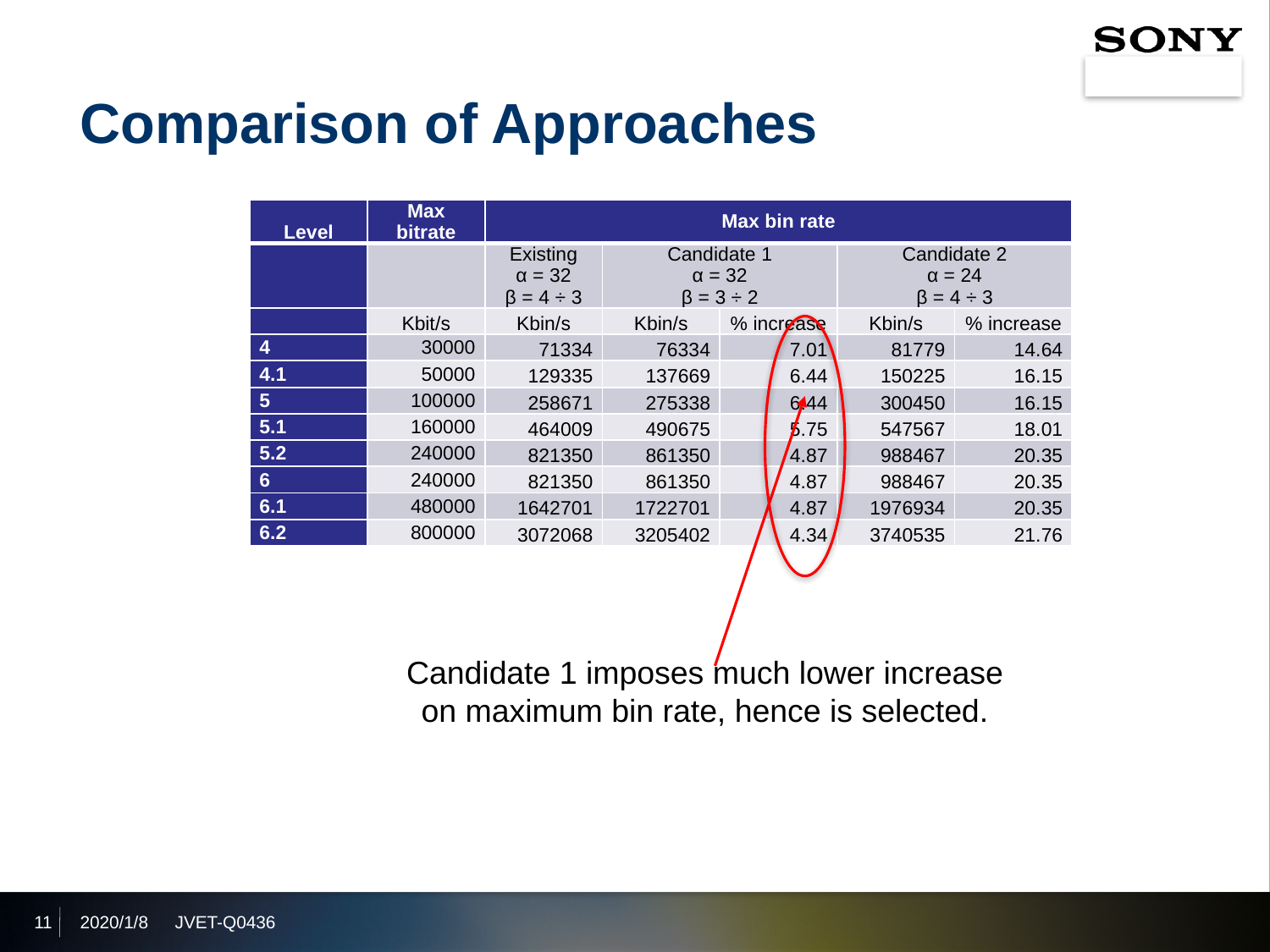

# Comparison of Approaches
| Level | Max bitrate | Max bin rate |  |  |  |  |
| --- | --- | --- | --- | --- | --- | --- |
|  |  | Existing α = 32 β = 4 ÷ 3 | Candidate 1 α = 32 β = 3 ÷ 2 |  | Candidate 2 α = 24 β = 4 ÷ 3 |  |
|  | Kbit/s | Kbin/s | Kbin/s | % increase | Kbin/s | % increase |
| 4 | 30000 | 71334 | 76334 | 7.01 | 81779 | 14.64 |
| 4.1 | 50000 | 129335 | 137669 | 6.44 | 150225 | 16.15 |
| 5 | 100000 | 258671 | 275338 | 6.44 | 300450 | 16.15 |
| 5.1 | 160000 | 464009 | 490675 | 5.75 | 547567 | 18.01 |
| 5.2 | 240000 | 821350 | 861350 | 4.87 | 988467 | 20.35 |
| 6 | 240000 | 821350 | 861350 | 4.87 | 988467 | 20.35 |
| 6.1 | 480000 | 1642701 | 1722701 | 4.87 | 1976934 | 20.35 |
| 6.2 | 800000 | 3072068 | 3205402 | 4.34 | 3740535 | 21.76 |

Candidate 1 imposes much lower increase on maximum bin rate, hence is selected.
11
2020/1/8
JVET-Q0436